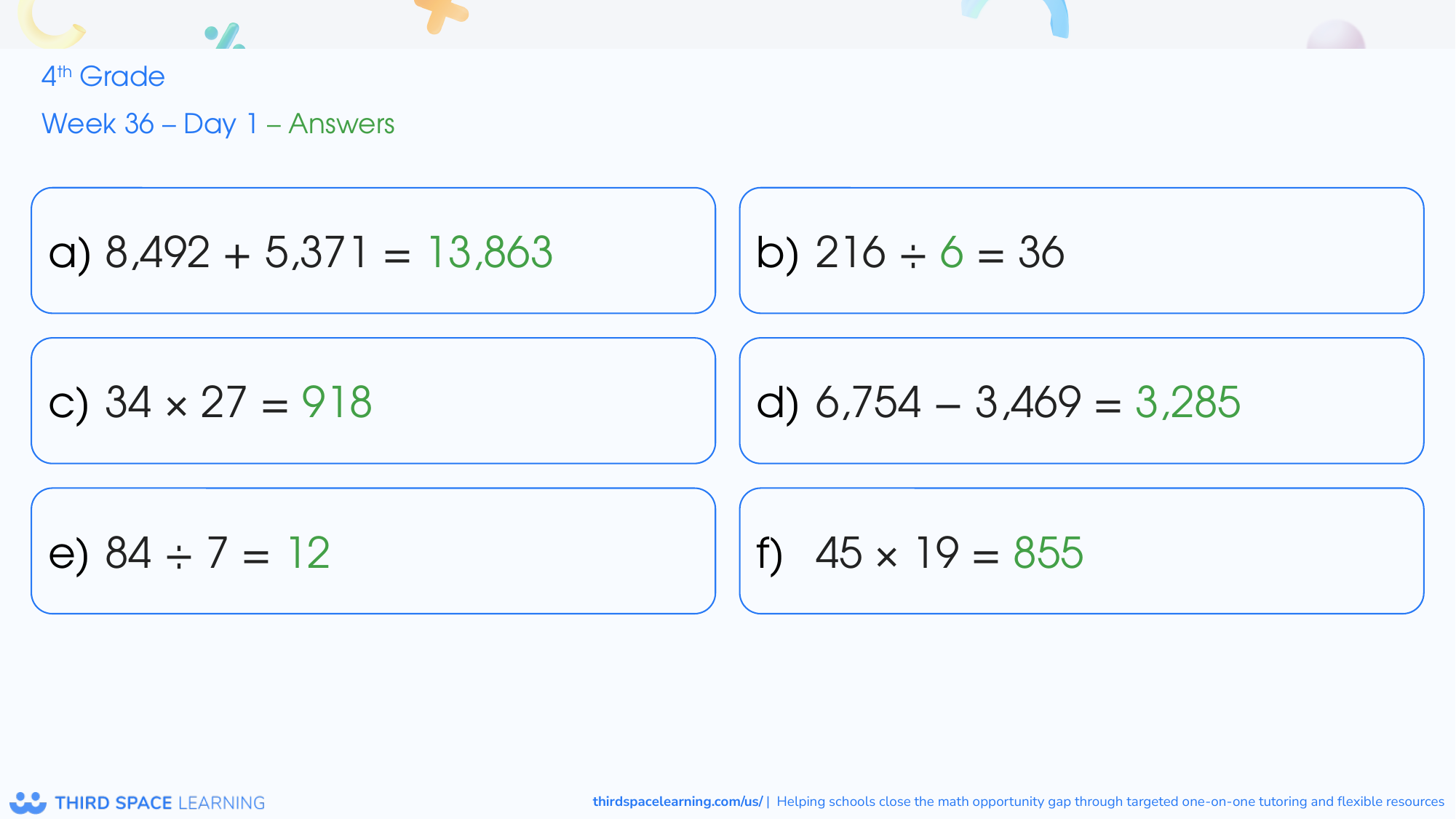

4th Grade
Week 36 – Day 1 – Answers
8,492 + 5,371 = 13,863
216 ÷ 6 = 36
34 × 27 = 918
6,754 − 3,469 = 3,285
84 ÷ 7 = 12
45 × 19 = 855